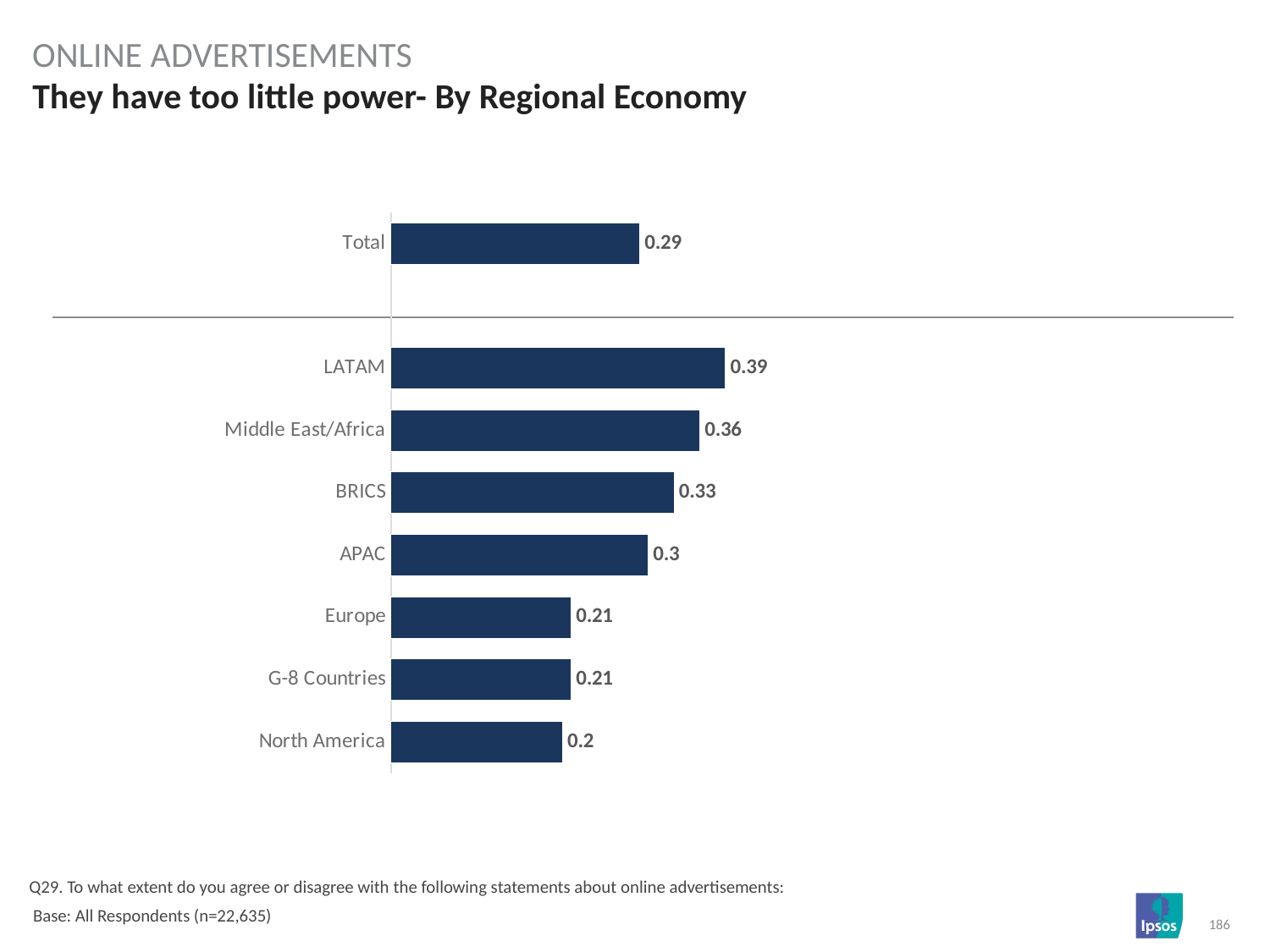

online advertisements
# They have too little power- By Regional Economy

### Chart

| Category | Column1 |
|---|---|
| Total | 0.29 |
|  | None |
| LATAM | 0.39 |
| Middle East/Africa | 0.36 |
| BRICS | 0.33 |
| APAC | 0.3 |
| Europe | 0.21 |
| G-8 Countries | 0.21 |
| North America | 0.2 |
Q29. To what extent do you agree or disagree with the following statements about online advertisements:
 Base: All Respondents (n=22,635)